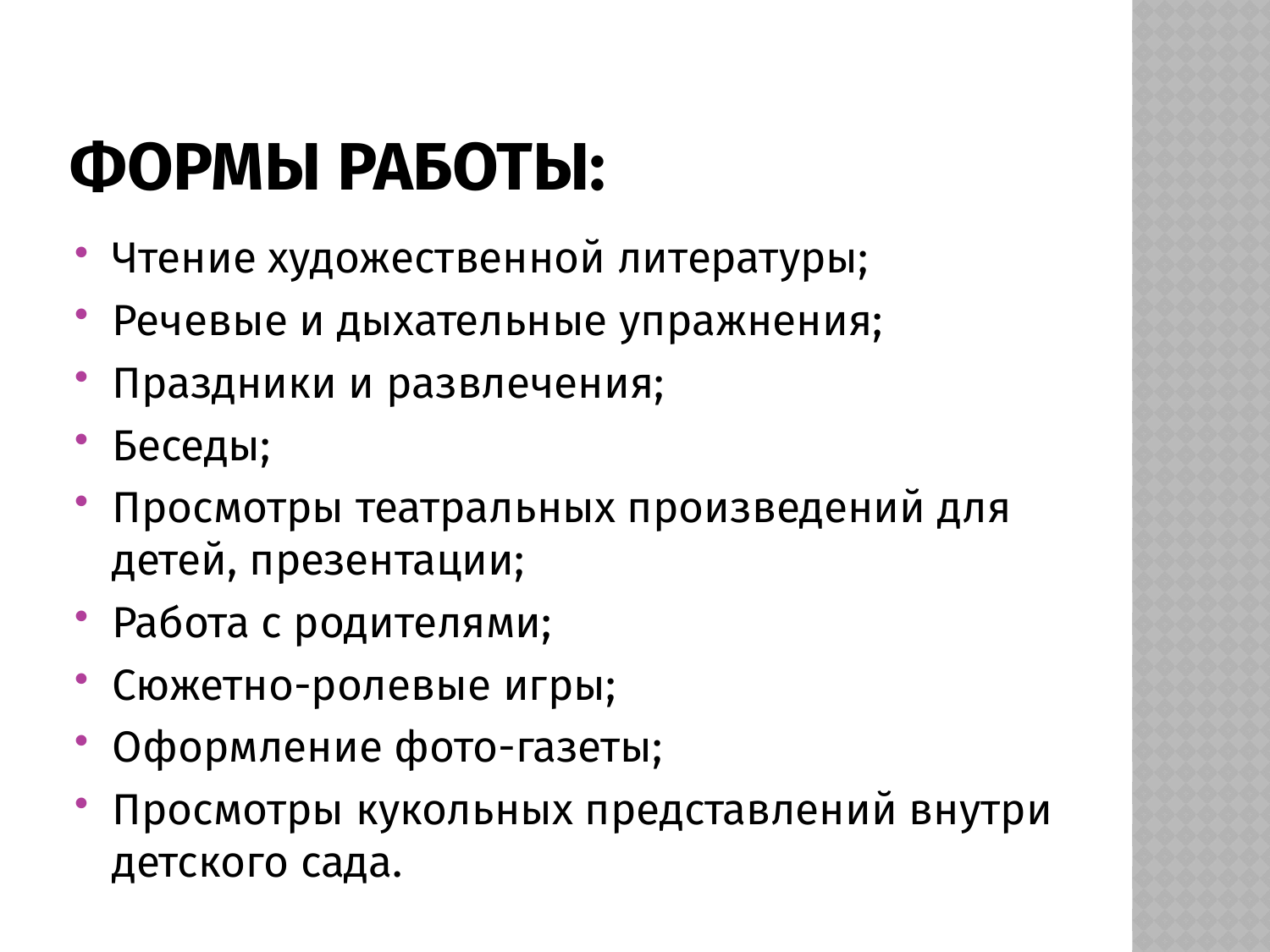

# Формы работы:
Чтение художественной литературы;
Речевые и дыхательные упражнения;
Праздники и развлечения;
Беседы;
Просмотры театральных произведений для детей, презентации;
Работа с родителями;
Сюжетно-ролевые игры;
Оформление фото-газеты;
Просмотры кукольных представлений внутри детского сада.